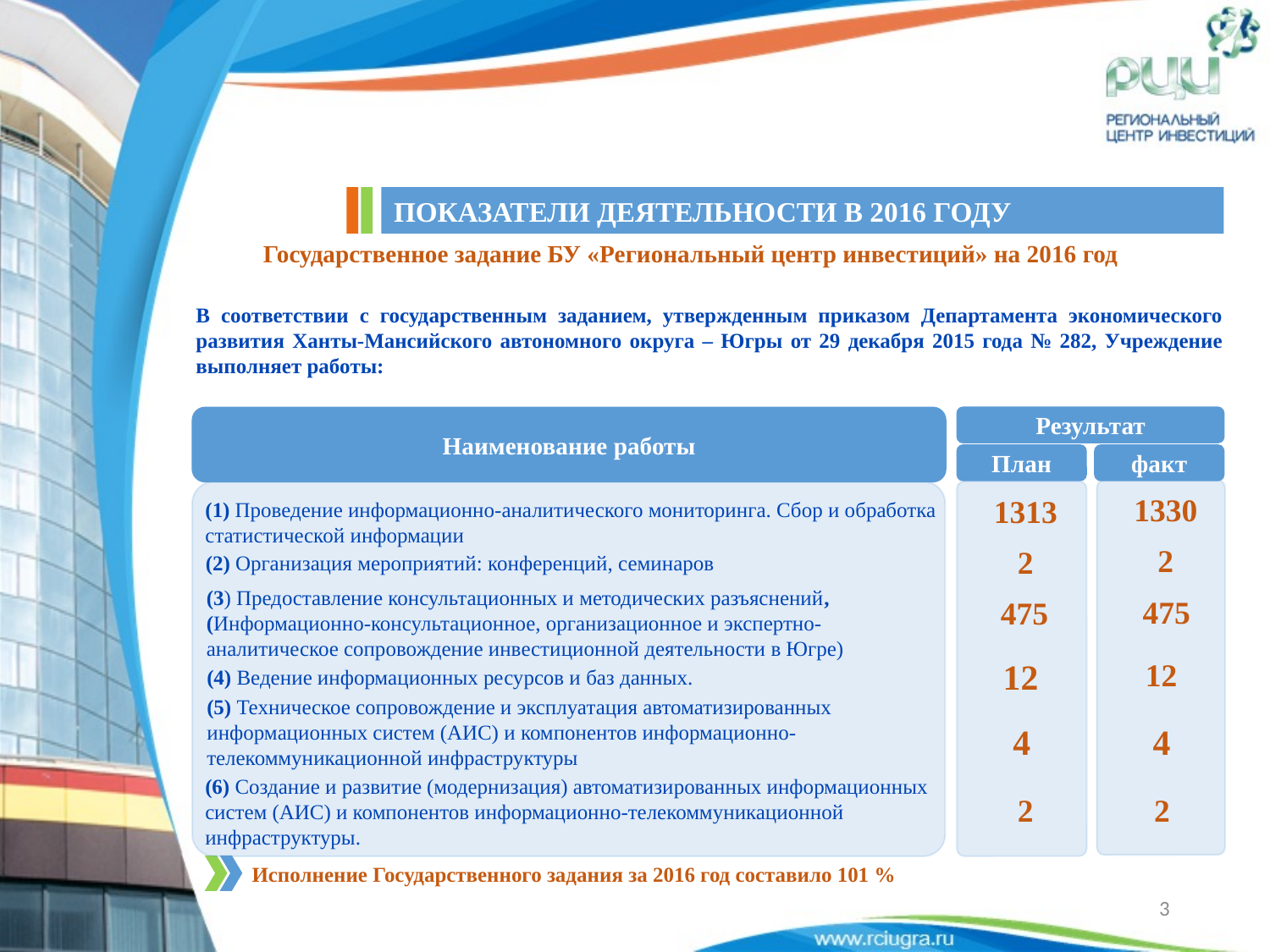

Показатели деятельности в 2016 году
Государственное задание БУ «Региональный центр инвестиций» на 2016 год
В соответствии с государственным заданием, утвержденным приказом Департамента экономического развития Ханты-Мансийского автономного округа – Югры от 29 декабря 2015 года № 282, Учреждение выполняет работы:
Результат
Наименование работы
План
факт

1330
475
12
4

1313
475
12
4

(1) Проведение информационно-аналитического мониторинга. Сбор и обработка статистической информации
(2) Организация мероприятий: конференций, семинаров
(4) Ведение информационных ресурсов и баз данных.
2
2
(3) Предоставление консультационных и методических разъяснений, (Информационно-консультационное, организационное и экспертно-аналитическое сопровождение инвестиционной деятельности в Югре)
(5) Техническое сопровождение и эксплуатация автоматизированных информационных систем (АИС) и компонентов информационно-телекоммуникационной инфраструктуры
(6) Создание и развитие (модернизация) автоматизированных информационных систем (АИС) и компонентов информационно-телекоммуникационной инфраструктуры.
2
2
 Исполнение Государственного задания за 2016 год составило 101 %

3